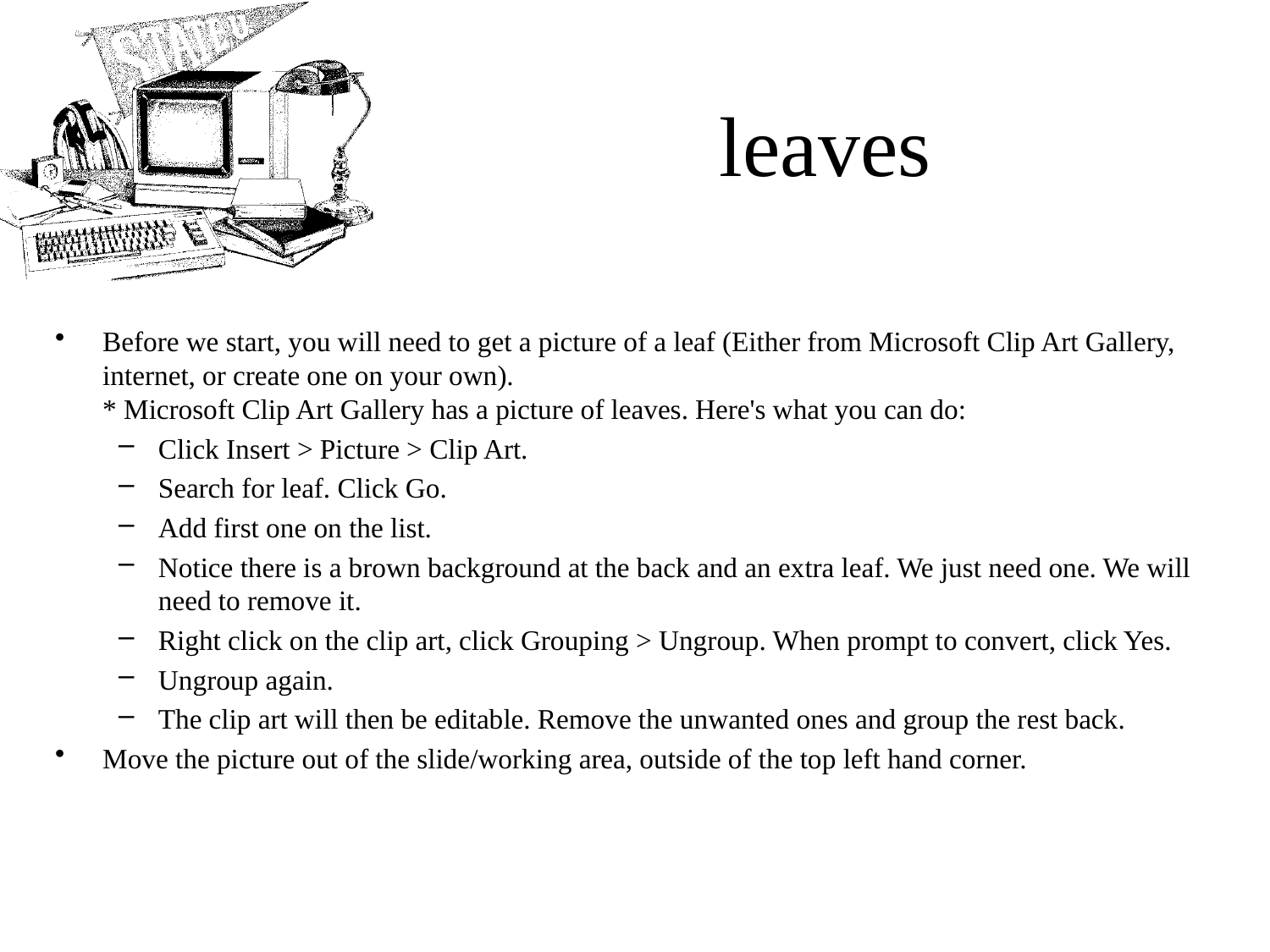

# leaves
Before we start, you will need to get a picture of a leaf (Either from Microsoft Clip Art Gallery, internet, or create one on your own).
* Microsoft Clip Art Gallery has a picture of leaves. Here's what you can do:
Click Insert > Picture > Clip Art.
Search for leaf. Click Go.
Add first one on the list.
Notice there is a brown background at the back and an extra leaf. We just need one. We will need to remove it.
Right click on the clip art, click Grouping > Ungroup. When prompt to convert, click Yes.
Ungroup again.
The clip art will then be editable. Remove the unwanted ones and group the rest back.
Move the picture out of the slide/working area, outside of the top left hand corner.